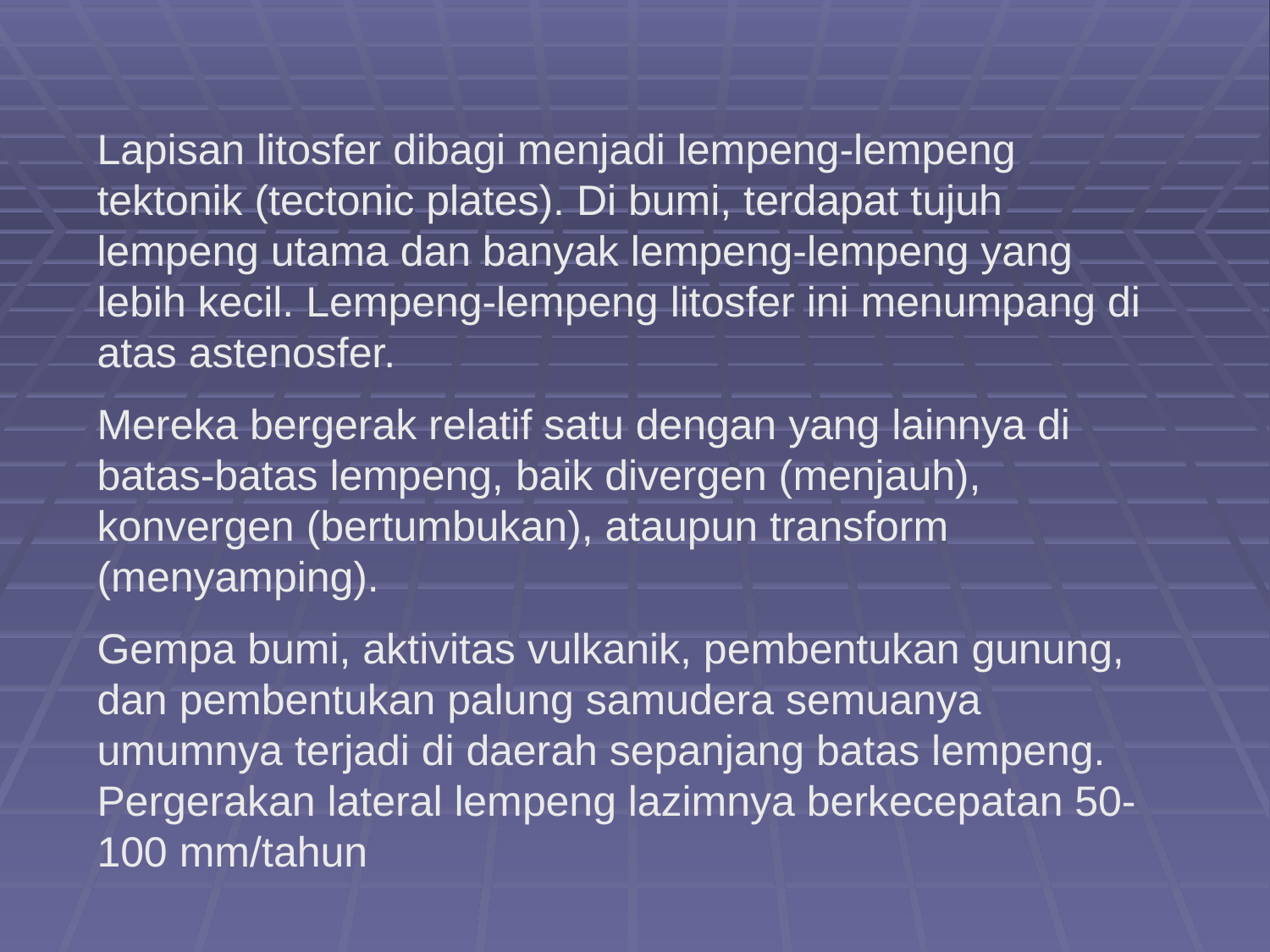

Lapisan litosfer dibagi menjadi lempeng-lempeng tektonik (tectonic plates). Di bumi, terdapat tujuh lempeng utama dan banyak lempeng-lempeng yang lebih kecil. Lempeng-lempeng litosfer ini menumpang di atas astenosfer.
Mereka bergerak relatif satu dengan yang lainnya di batas-batas lempeng, baik divergen (menjauh), konvergen (bertumbukan), ataupun transform (menyamping).
Gempa bumi, aktivitas vulkanik, pembentukan gunung, dan pembentukan palung samudera semuanya umumnya terjadi di daerah sepanjang batas lempeng. Pergerakan lateral lempeng lazimnya berkecepatan 50-100 mm/tahun